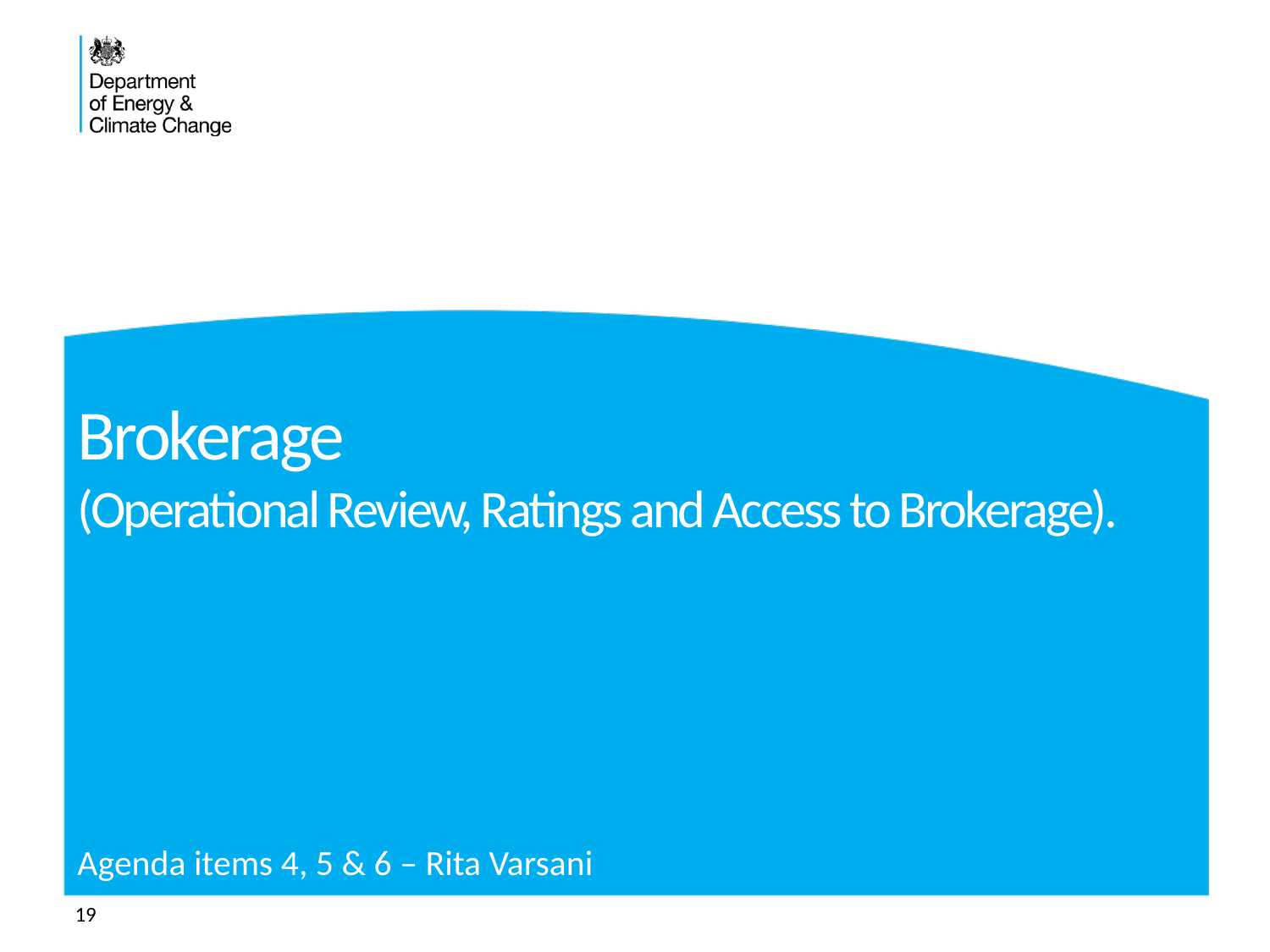

# Brokerage (Operational Review, Ratings and Access to Brokerage).
Agenda items 4, 5 & 6 – Rita Varsani
19